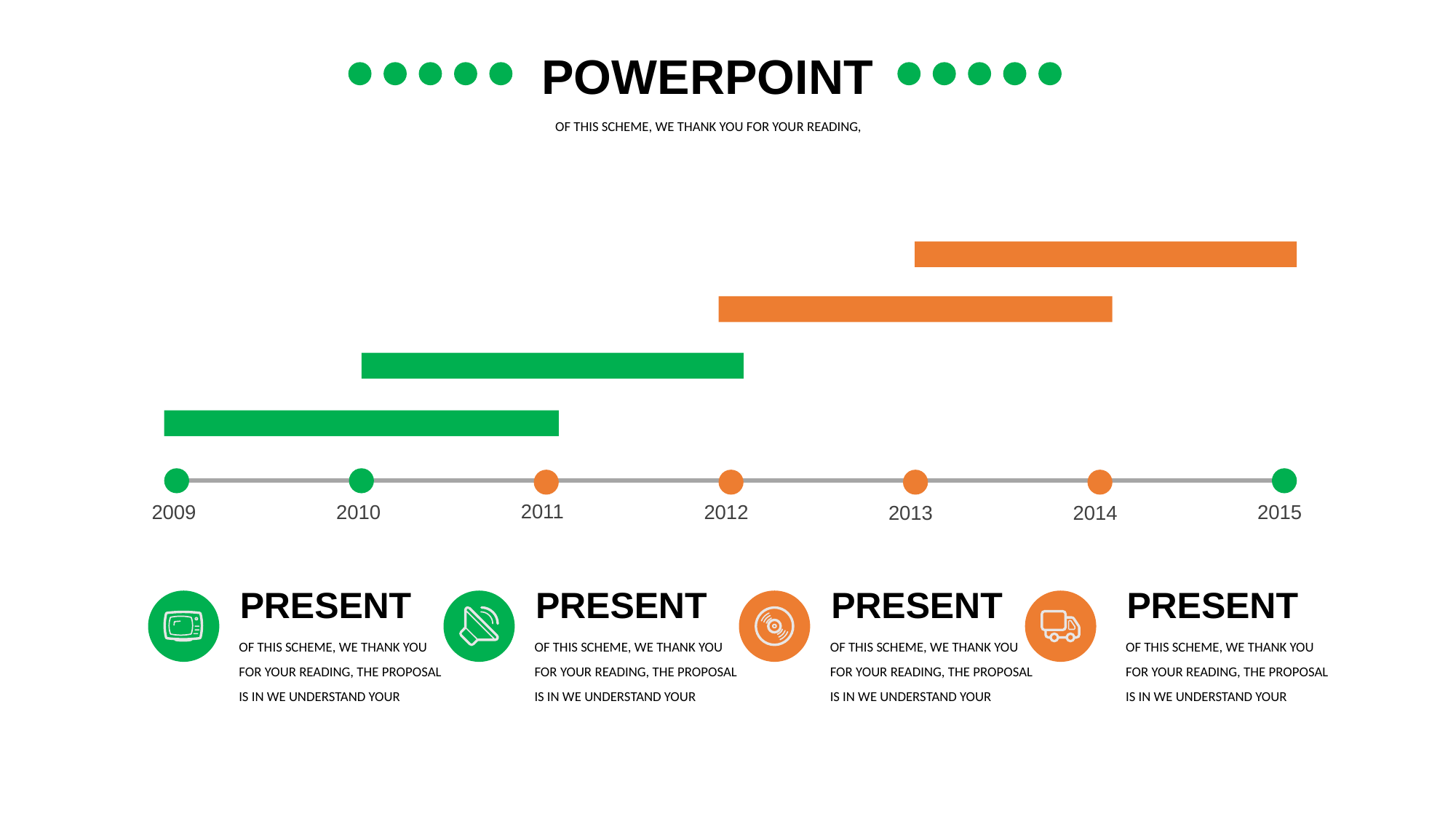

POWERPOINT

OF THIS SCHEME, WE THANK YOU FOR YOUR READING,

2011
2009
2015
2012
2010
2013
2014
PRESENT
OF THIS SCHEME, WE THANK YOU FOR YOUR READING, THE PROPOSAL IS IN WE UNDERSTAND YOUR
PRESENT
OF THIS SCHEME, WE THANK YOU FOR YOUR READING, THE PROPOSAL IS IN WE UNDERSTAND YOUR
PRESENT
OF THIS SCHEME, WE THANK YOU FOR YOUR READING, THE PROPOSAL IS IN WE UNDERSTAND YOUR
PRESENT
OF THIS SCHEME, WE THANK YOU FOR YOUR READING, THE PROPOSAL IS IN WE UNDERSTAND YOUR